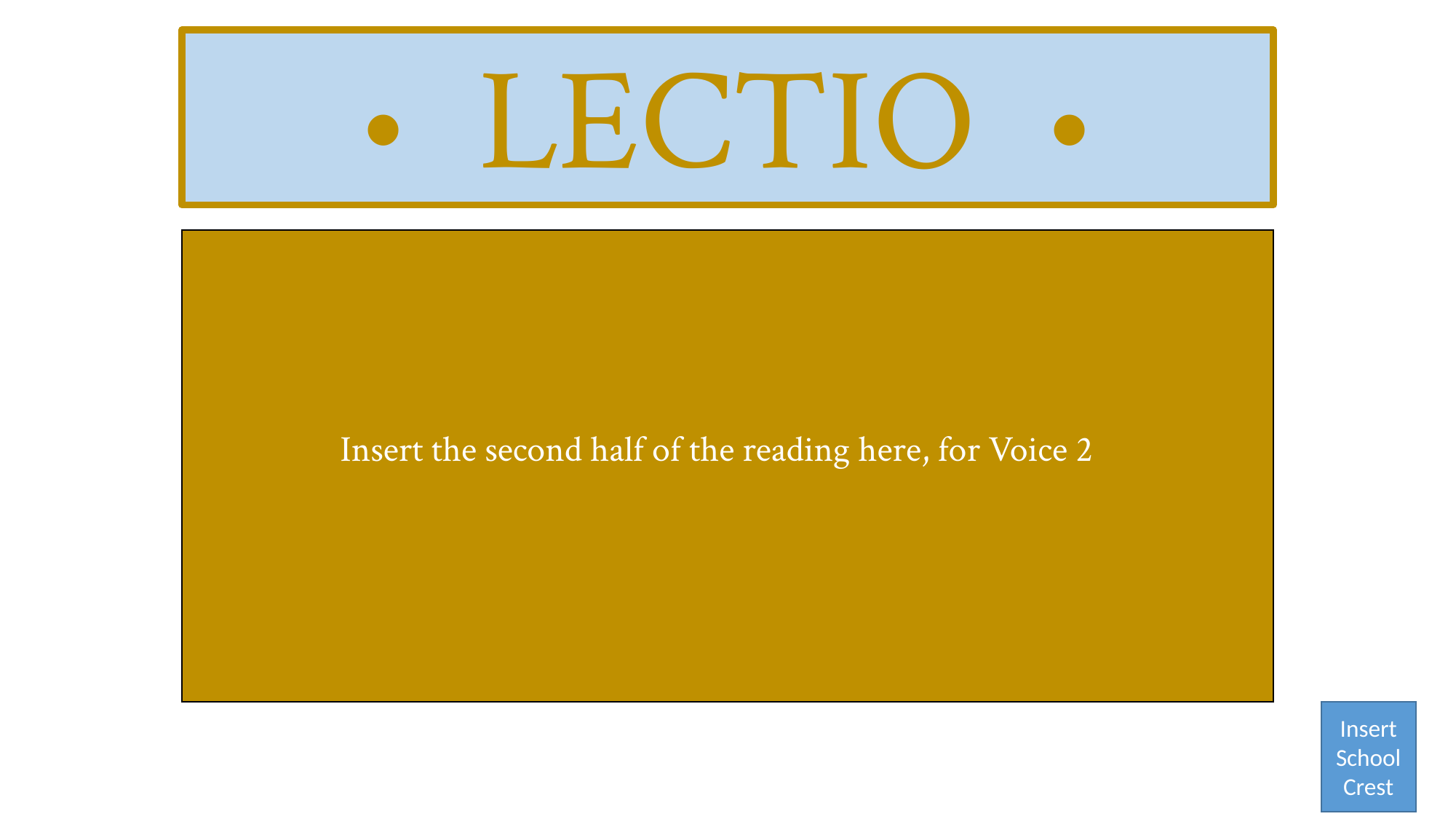

•  LECTIO  •

Insert the second half of the reading here, for Voice 2

Insert School Crest